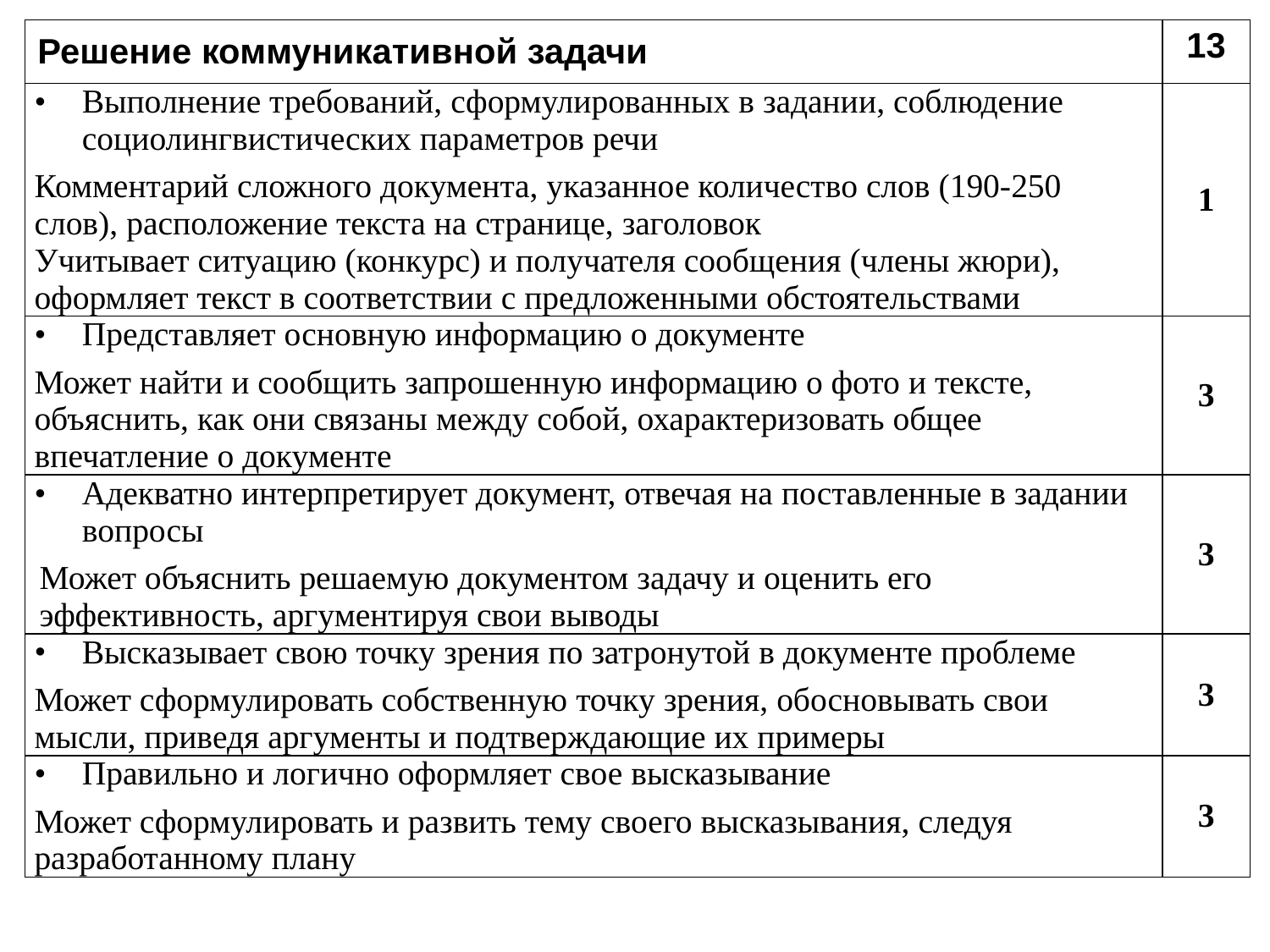

| Решение коммуникативной задачи | 13 |
| --- | --- |
| Выполнение требований, сформулированных в задании, соблюдение социолингвистических параметров речи Комментарий сложного документа, указанное количество слов (190-250 слов), расположение текста на странице, заголовок Учитывает ситуацию (конкурс) и получателя сообщения (члены жюри), оформляет текст в соответствии с предложенными обстоятельствами | 1 |
| Представляет основную информацию о документе Может найти и сообщить запрошенную информацию о фото и тексте, объяснить, как они связаны между собой, охарактеризовать общее впечатление о документе | 3 |
| Адекватно интерпретирует документ, отвечая на поставленные в задании вопросы Может объяснить решаемую документом задачу и оценить его эффективность, аргументируя свои выводы | 3 |
| Высказывает свою точку зрения по затронутой в документе проблеме Может сформулировать собственную точку зрения, обосновывать свои мысли, приведя аргументы и подтверждающие их примеры | 3 |
| Правильно и логично оформляет свое высказывание Может сформулировать и развить тему своего высказывания, следуя разработанному плану | 3 |